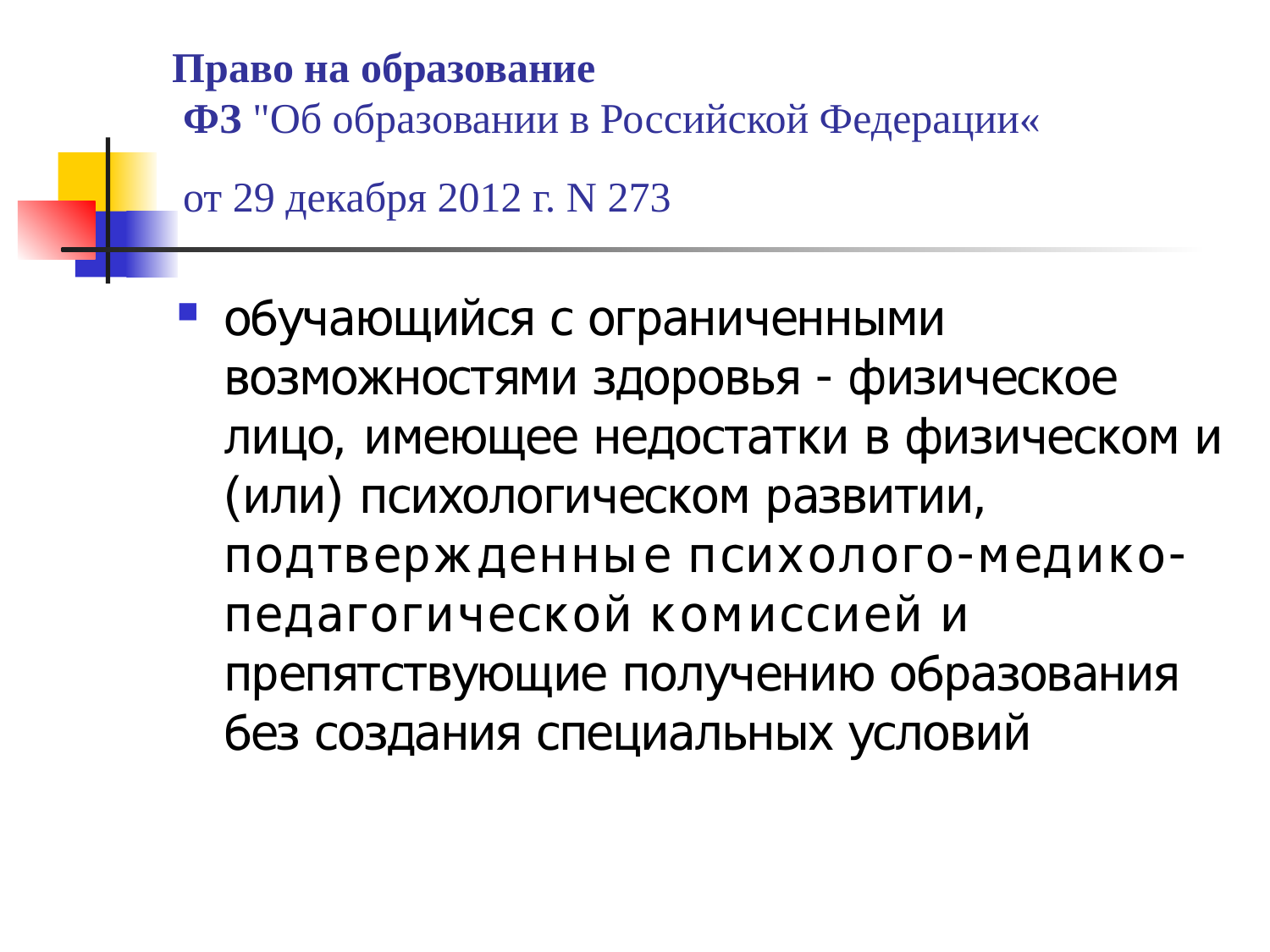

# Право на образование ФЗ "Об образовании в Российской Федерации« от 29 декабря 2012 г. N 273
обучающийся с ограниченными возможностями здоровья - физическое лицо, имеющее недостатки в физическом и (или) психологическом развитии, подтвержденные психолого-медико-педагогической комиссией и препятствующие получению образования без создания специальных условий